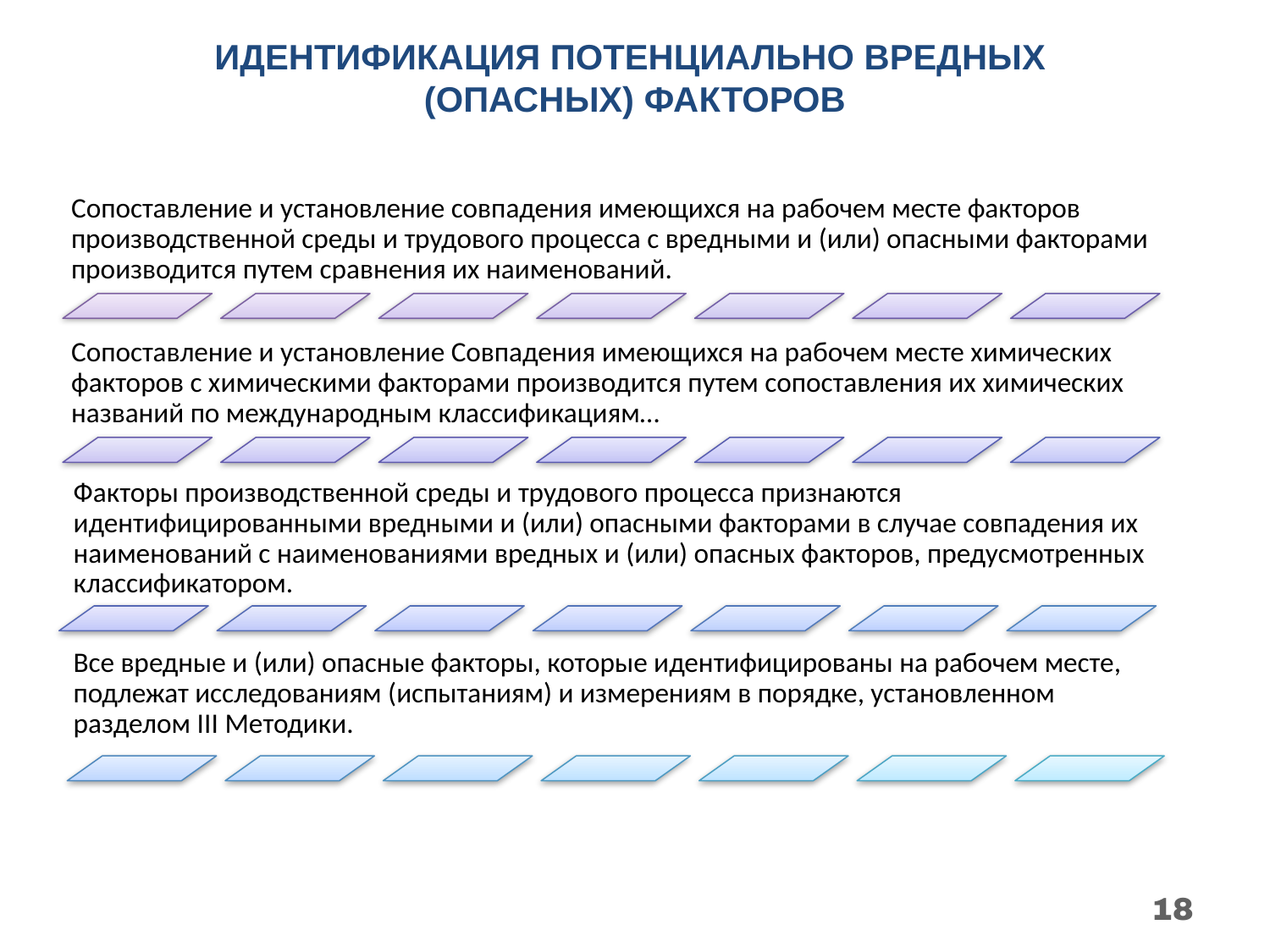

Сопоставление и установление совпадения имеющихся на рабочем месте факторов производственной среды и трудового процесса с вредными и (или) опасными факторами производится путем сравнения их наименований.
Сопоставление и установление Совпадения имеющихся на рабочем месте химических факторов с химическими факторами производится путем сопоставления их химических названий по международным классификациям…
Факторы производственной среды и трудового процесса признаются идентифицированными вредными и (или) опасными факторами в случае совпадения их наименований с наименованиями вредных и (или) опасных факторов, предусмотренных классификатором.
Все вредные и (или) опасные факторы, которые идентифицированы на рабочем месте, подлежат исследованиям (испытаниям) и измерениям в порядке, установленном разделом III Методики.
ИДЕНТИФИКАЦИЯ ПОТЕНЦИАЛЬНО ВРЕДНЫХ
(ОПАСНЫХ) ФАКТОРОВ
18